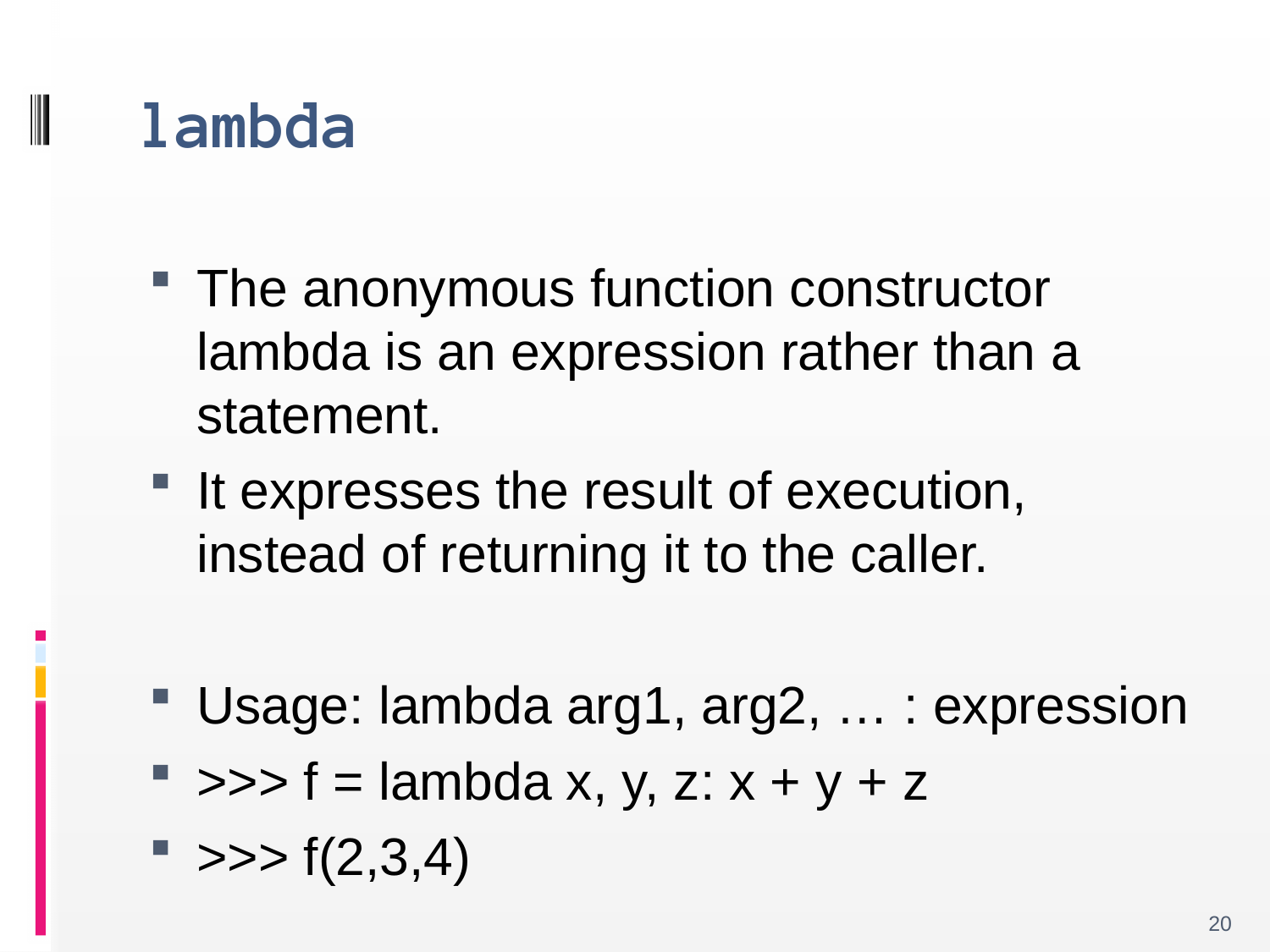

# lambda
The anonymous function constructor lambda is an expression rather than a statement.
It expresses the result of execution, instead of returning it to the caller.

Usage: lambda arg1, arg2, … : expression
>>> f = lambda x, y, z: x + y + z
>>> f(2,3,4)
20